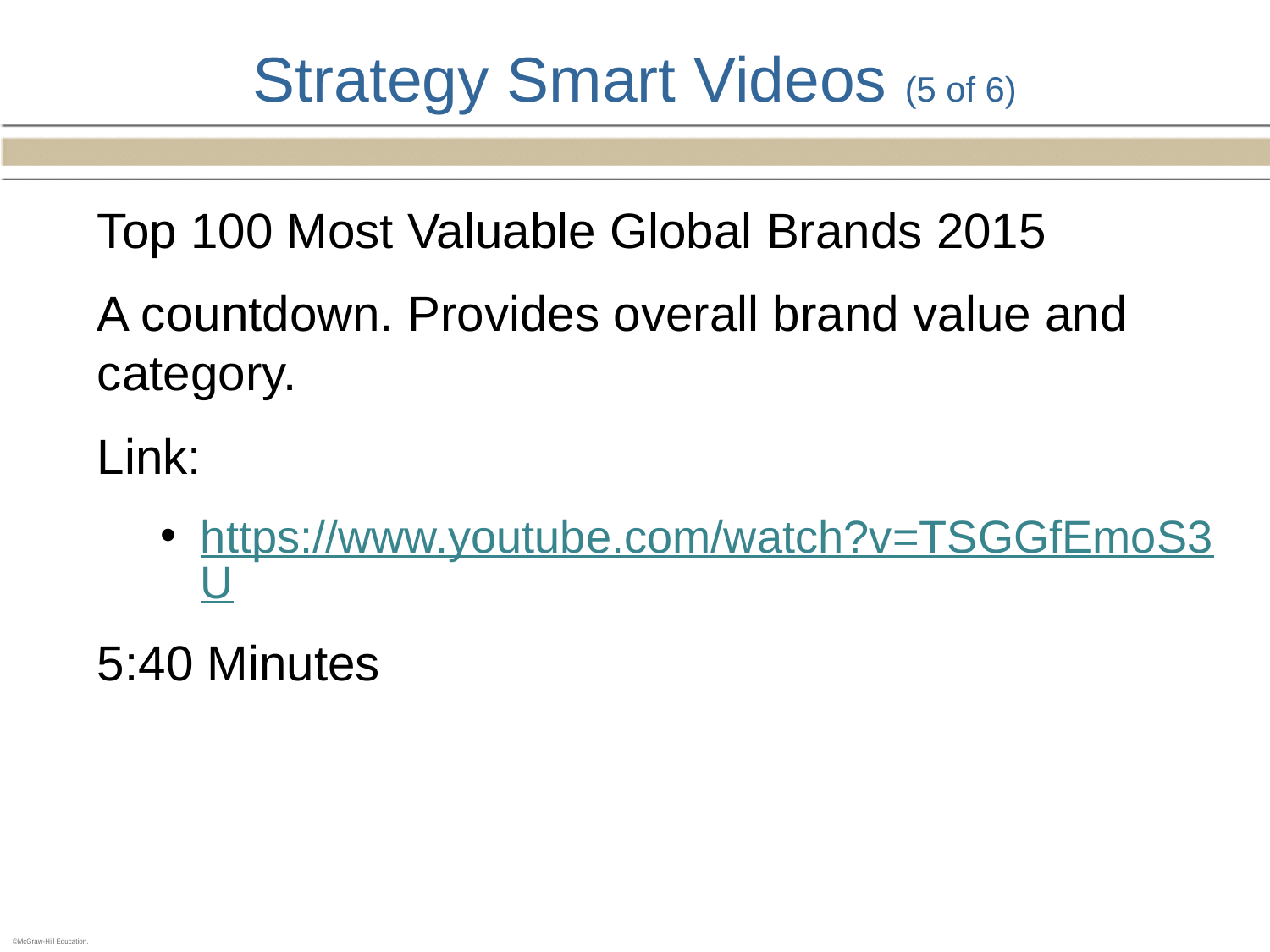

# Strategy Smart Videos (5 of 6)
Top 100 Most Valuable Global Brands 2015
A countdown. Provides overall brand value and category.
Link:
https://www.youtube.com/watch?v=TSGGfEmoS3U
5:40 Minutes